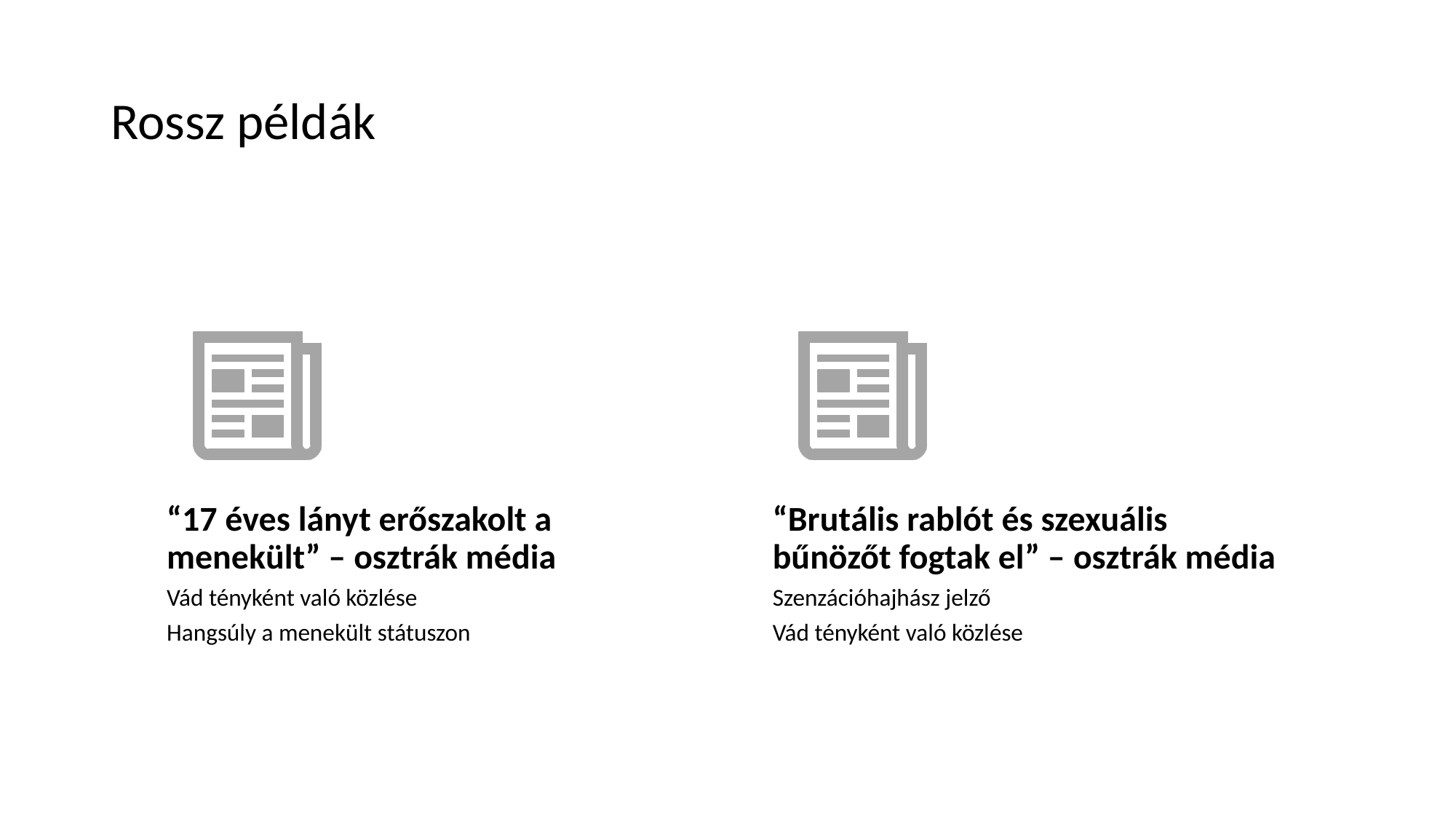

# Rossz példák
“17 éves lányt erőszakolt a menekült” – osztrák média
Vád tényként való közlése
Hangsúly a menekült státuszon
“Brutális rablót és szexuális bűnözőt fogtak el” – osztrák média
Szenzációhajhász jelző
Vád tényként való közlése